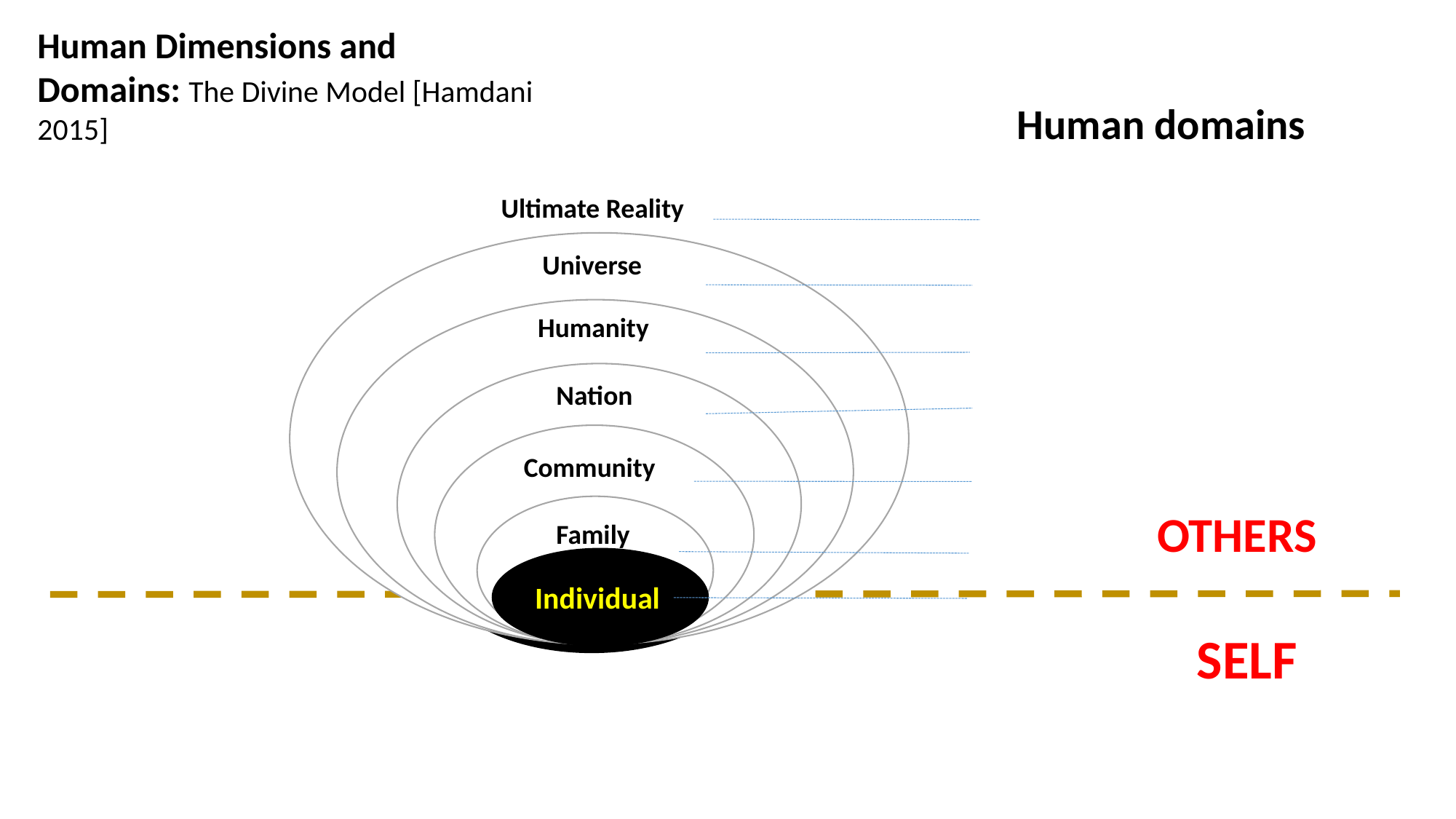

Human Dimensions and Domains: The Divine Model [Hamdani 2015]
Human domains
Ultimate Reality

Universe

Humanity

Nation
f
Community
Individual

OTHERS
Family
Individual
SELF